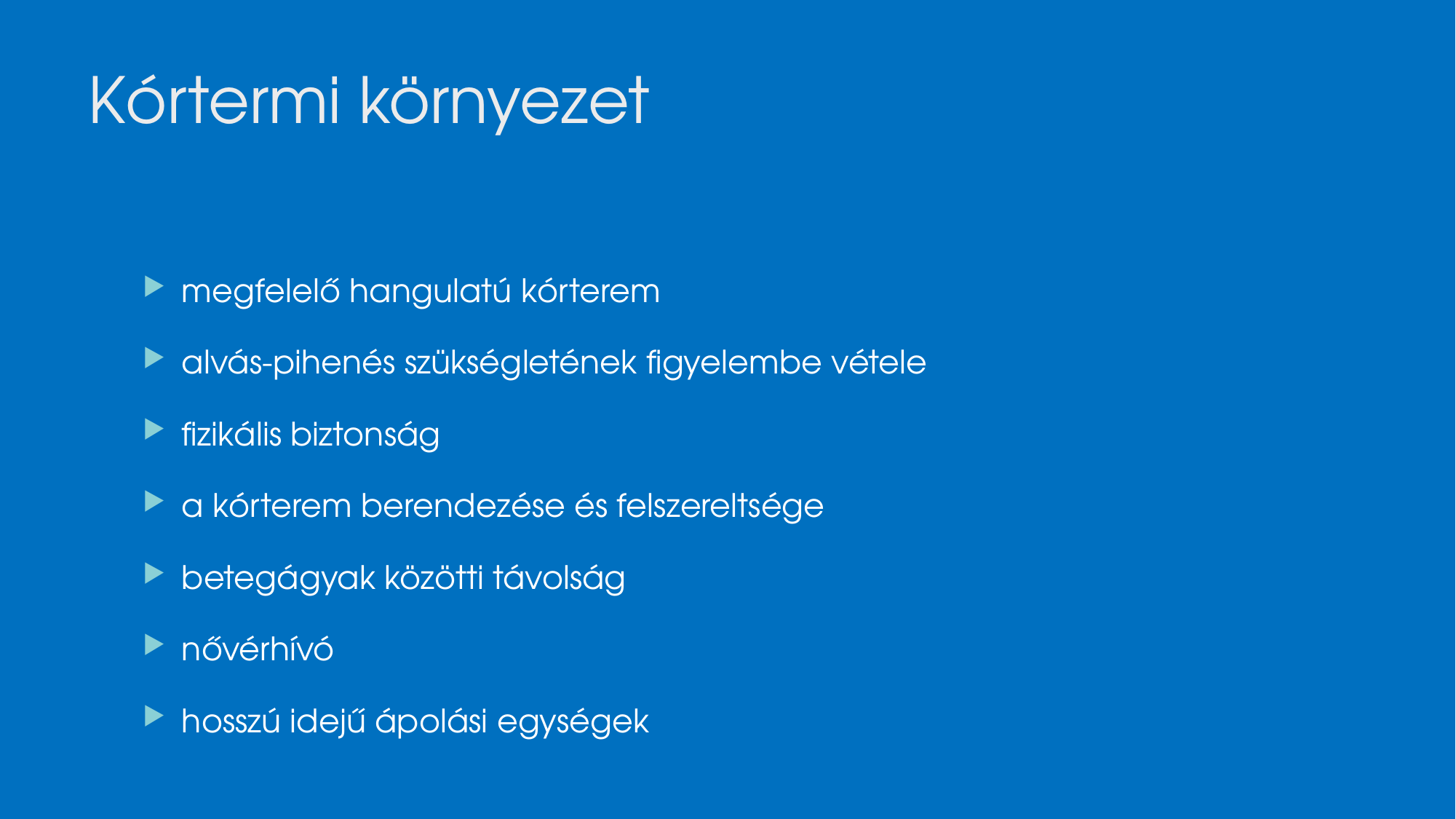

# Kórtermi környezet
megfelelő hangulatú kórterem
alvás-pihenés szükségletének figyelembe vétele
fizikális biztonság
a kórterem berendezése és felszereltsége
betegágyak közötti távolság
nővérhívó
hosszú idejű ápolási egységek